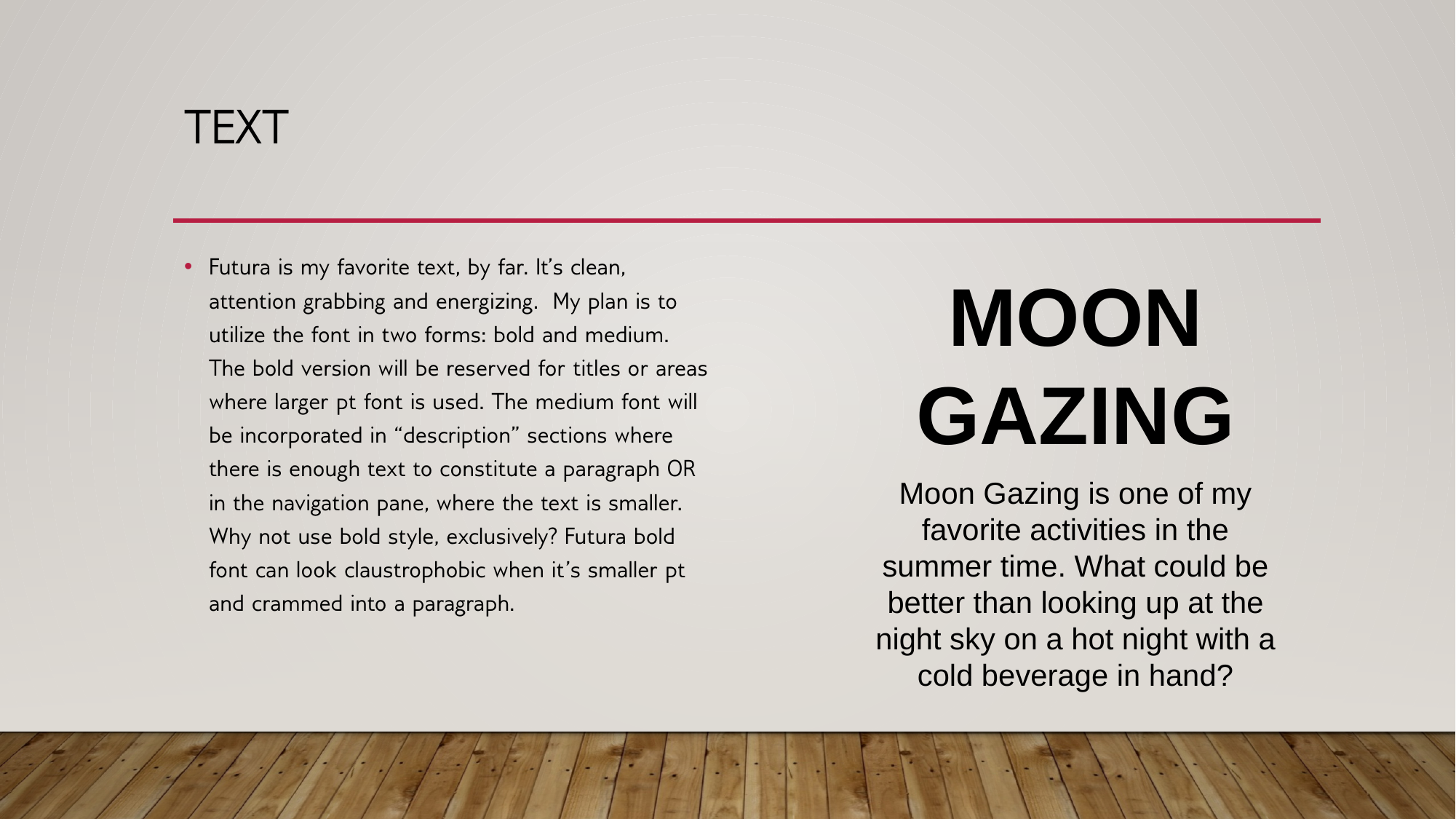

# Text
Futura is my favorite text, by far. It’s clean, attention grabbing and energizing.  My plan is to utilize the font in two forms: bold and medium. The bold version will be reserved for titles or areas where larger pt font is used. The medium font will be incorporated in “description” sections where there is enough text to constitute a paragraph OR in the navigation pane, where the text is smaller. Why not use bold style, exclusively? Futura bold font can look claustrophobic when it’s smaller pt and crammed into a paragraph.
MOON
GAZING
Moon Gazing is one of my favorite activities in the summer time. What could be better than looking up at the night sky on a hot night with a cold beverage in hand?